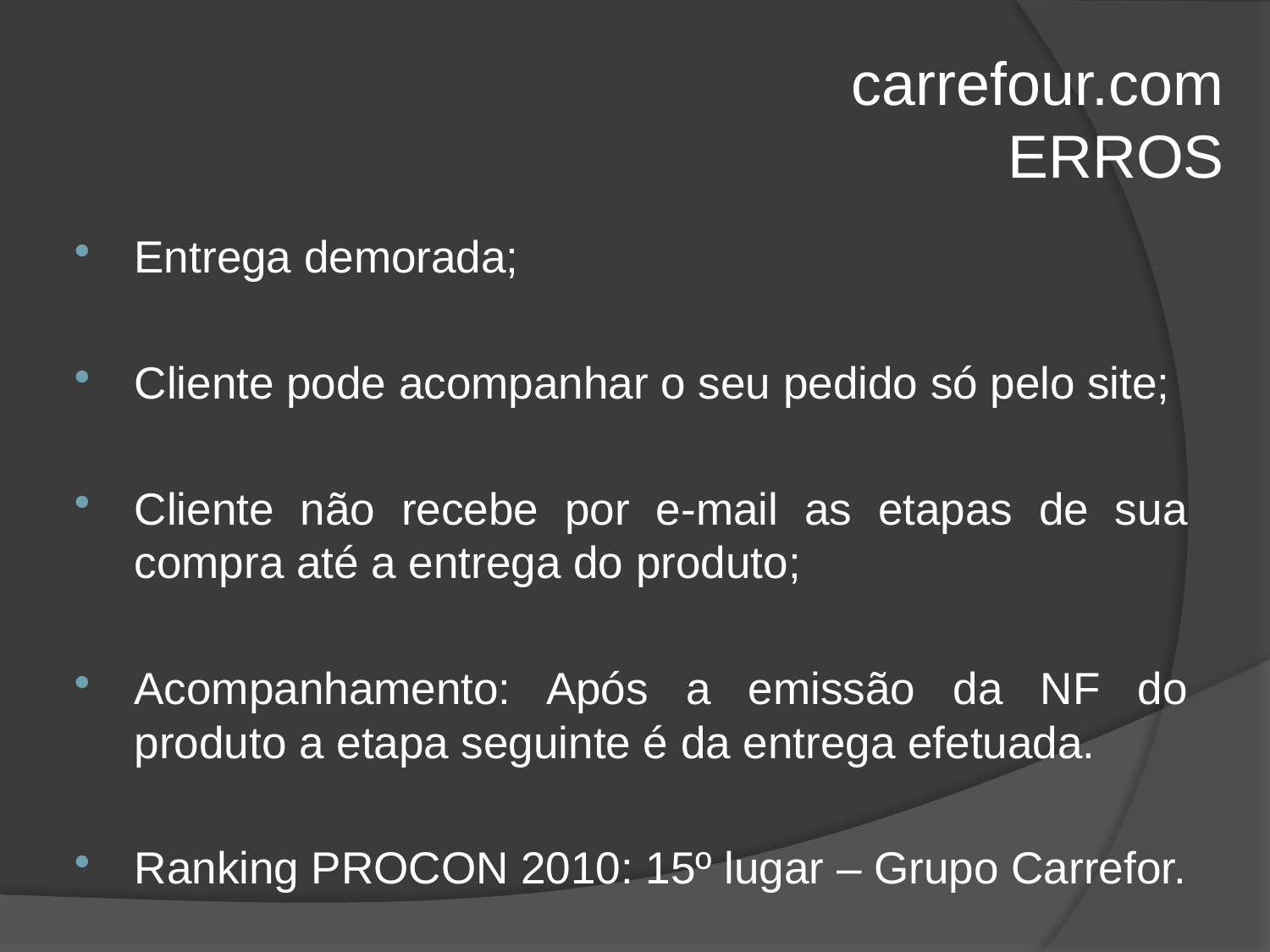

# carrefour.com ERROS
Entrega demorada;

Cliente pode acompanhar o seu pedido só pelo site;

Cliente não recebe por e-mail as etapas de sua compra até a entrega do produto;

Acompanhamento: Após a emissão da NF do produto a etapa seguinte é da entrega efetuada.

Ranking PROCON 2010: 15º lugar – Grupo Carrefor.